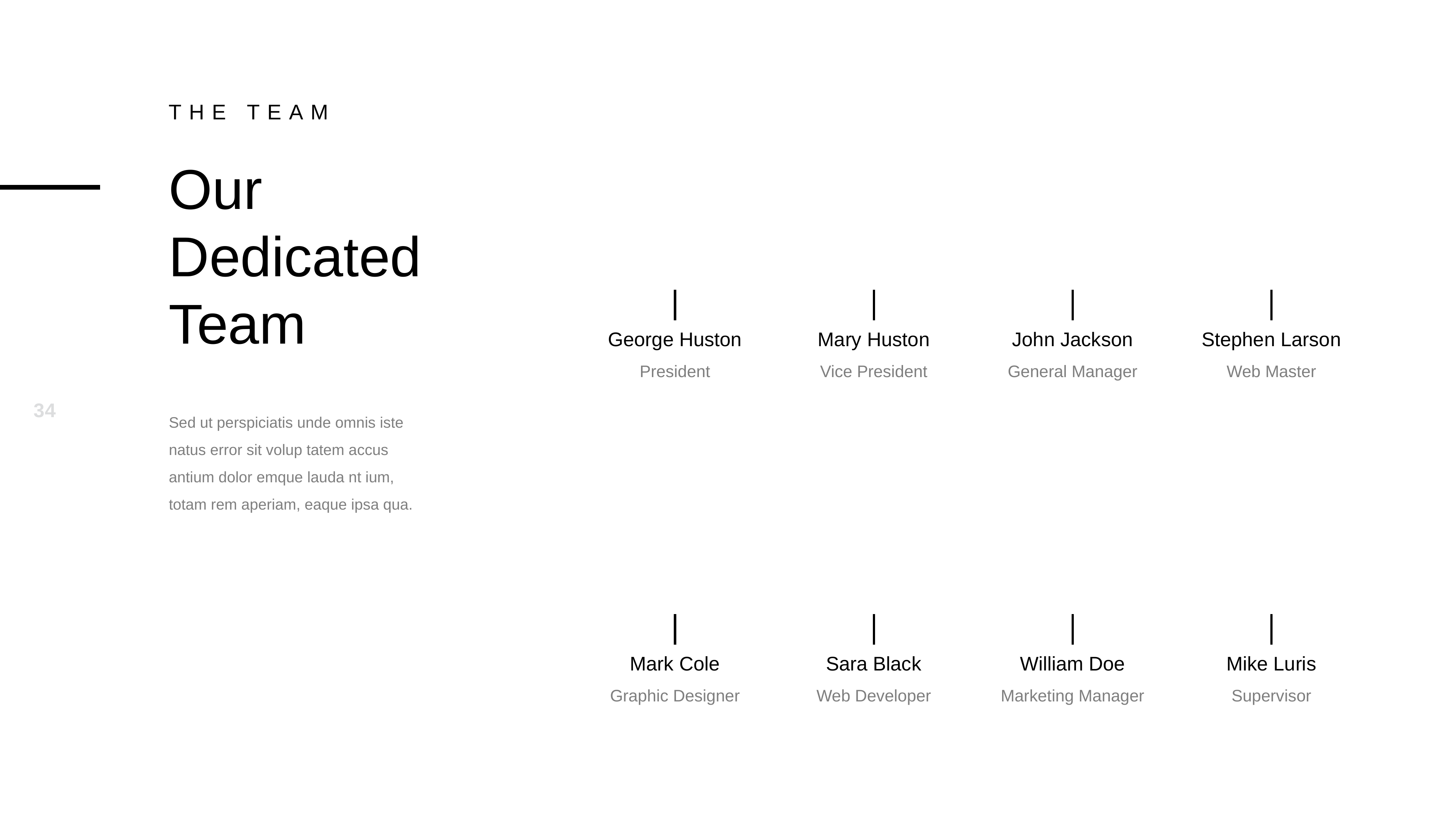

The Team
Our Dedicated Team
George Huston
President
Mary Huston
Vice President
John Jackson
General Manager
Stephen Larson
Web Master
Sed ut perspiciatis unde omnis iste natus error sit volup tatem accus antium dolor emque lauda nt ium, totam rem aperiam, eaque ipsa qua.

Mark Cole
Graphic Designer
Sara Black
Web Developer
William Doe
Marketing Manager
Mike Luris
Supervisor